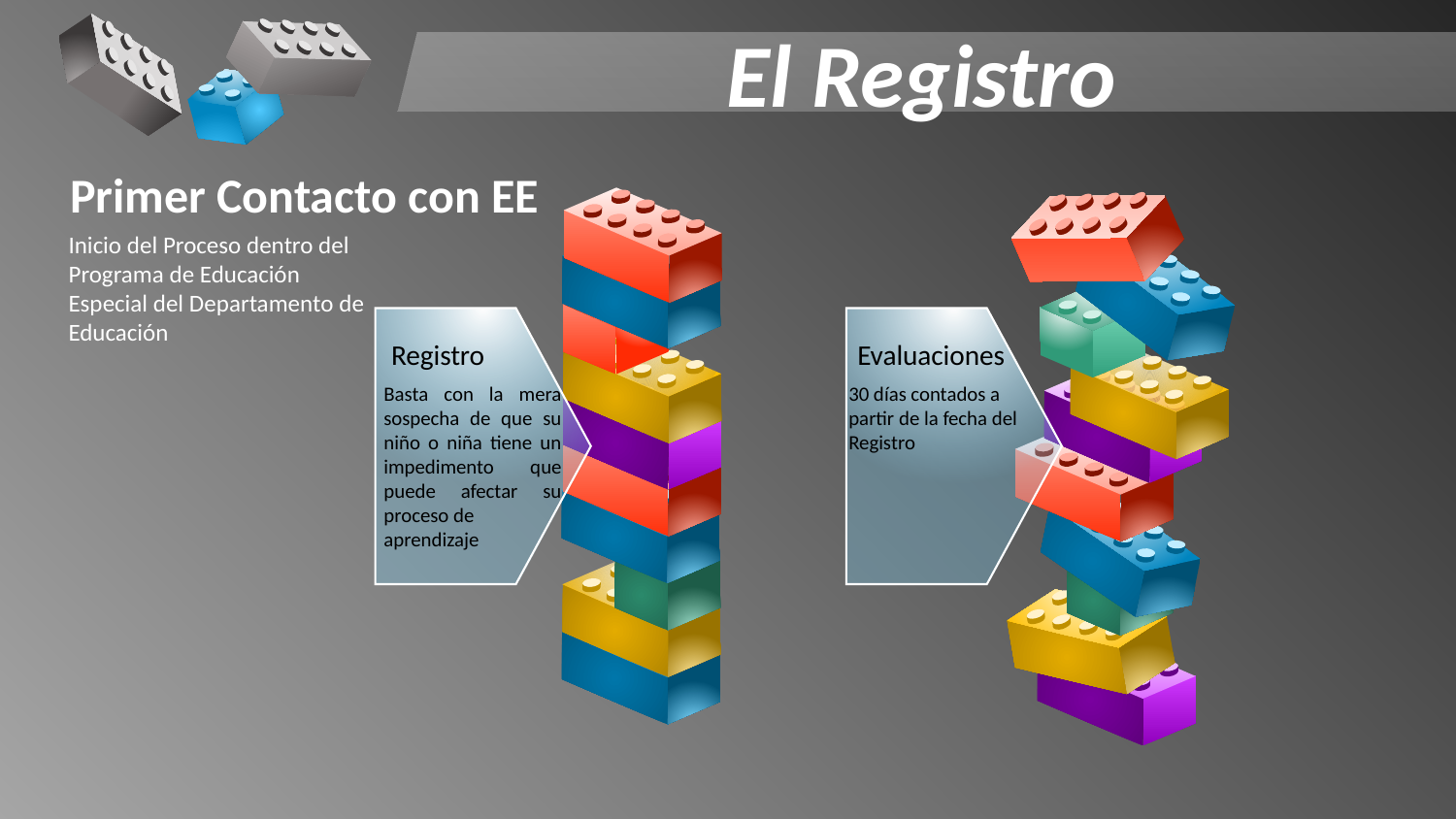

El Registro

Primer Contacto con EE

Inicio del Proceso dentro del
Programa de Educación Especial del Departamento de
Educación

Registro
Basta con la mera sospecha de que su niño o niña tiene un impedimento que puede afectar su proceso de
aprendizaje

30 días contados a partir de la fecha del
Registro

Evaluaciones